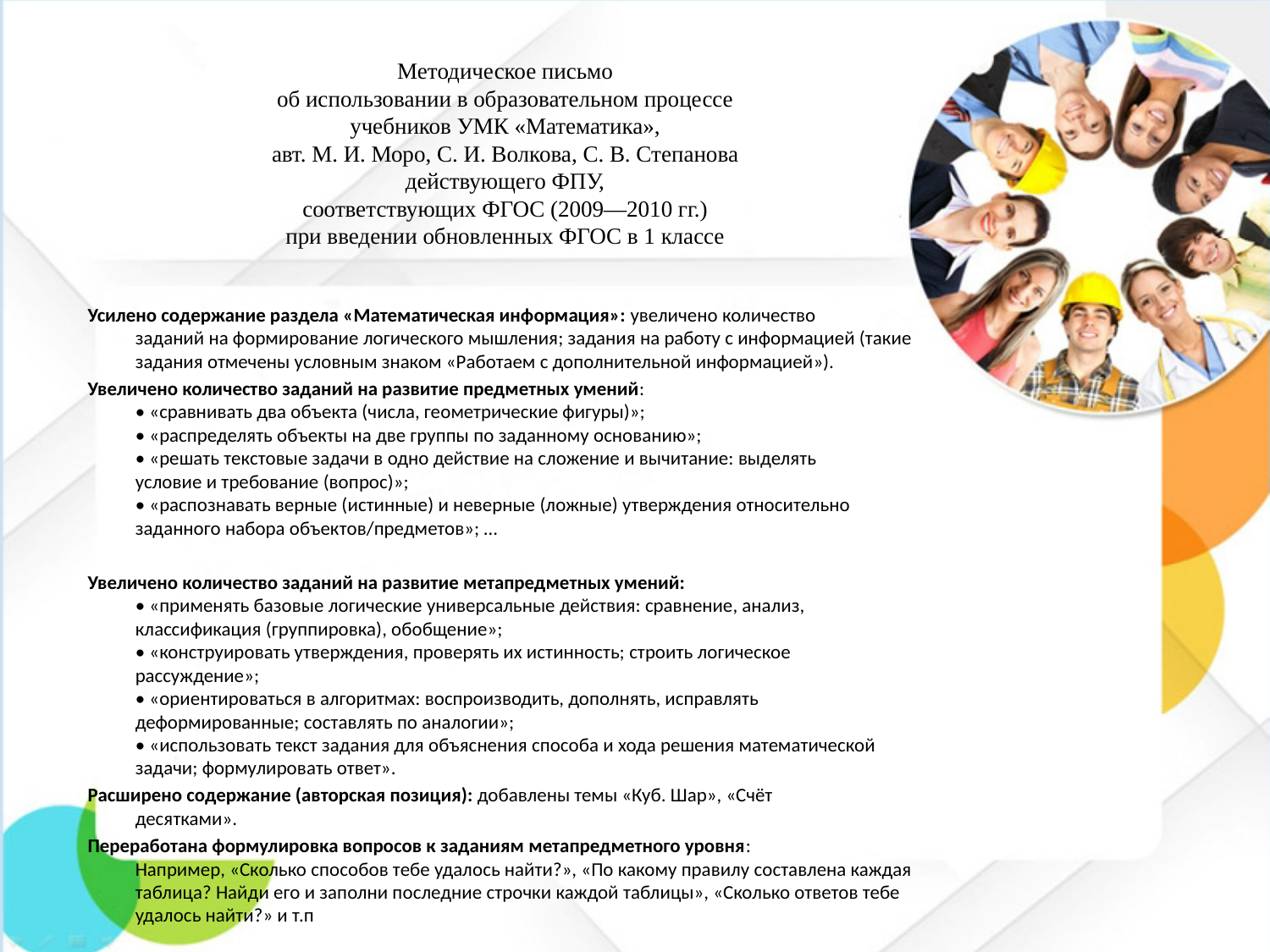

# Методическое письмо об использовании в образовательном процессе учебников УМК «Математика», авт. М. И. Моро, С. И. Волкова, С. В. Степанова действующего ФПУ, соответствующих ФГОС (2009—2010 гг.) при введении обновленных ФГОС в 1 классе
Усилено содержание раздела «Математическая информация»: увеличено количество
заданий на формирование логического мышления; задания на работу с информацией (такие
задания отмечены условным знаком «Работаем с дополнительной информацией»).
Увеличено количество заданий на развитие предметных умений:
• «сравнивать два объекта (числа, геометрические фигуры)»;
• «распределять объекты на две группы по заданному основанию»;
• «решать текстовые задачи в одно действие на сложение и вычитание: выделять
условие и требование (вопрос)»;
• «распознавать верные (истинные) и неверные (ложные) утверждения относительно
заданного набора объектов/предметов»; …

Увеличено количество заданий на развитие метапредметных умений:
• «применять базовые логические универсальные действия: сравнение, анализ,
классификация (группировка), обобщение»;
• «конструировать утверждения, проверять их истинность; строить логическое
рассуждение»;
• «ориентироваться в алгоритмах: воспроизводить, дополнять, исправлять
деформированные; составлять по аналогии»;
• «использовать текст задания для объяснения способа и хода решения математической
задачи; формулировать ответ».
Расширено содержание (авторская позиция): добавлены темы «Куб. Шар», «Счёт
десятками».
Переработана формулировка вопросов к заданиям метапредметного уровня:
Например, «Сколько способов тебе удалось найти?», «По какому правилу составлена каждая
таблица? Найди его и заполни последние строчки каждой таблицы», «Сколько ответов тебе
удалось найти?» и т.п